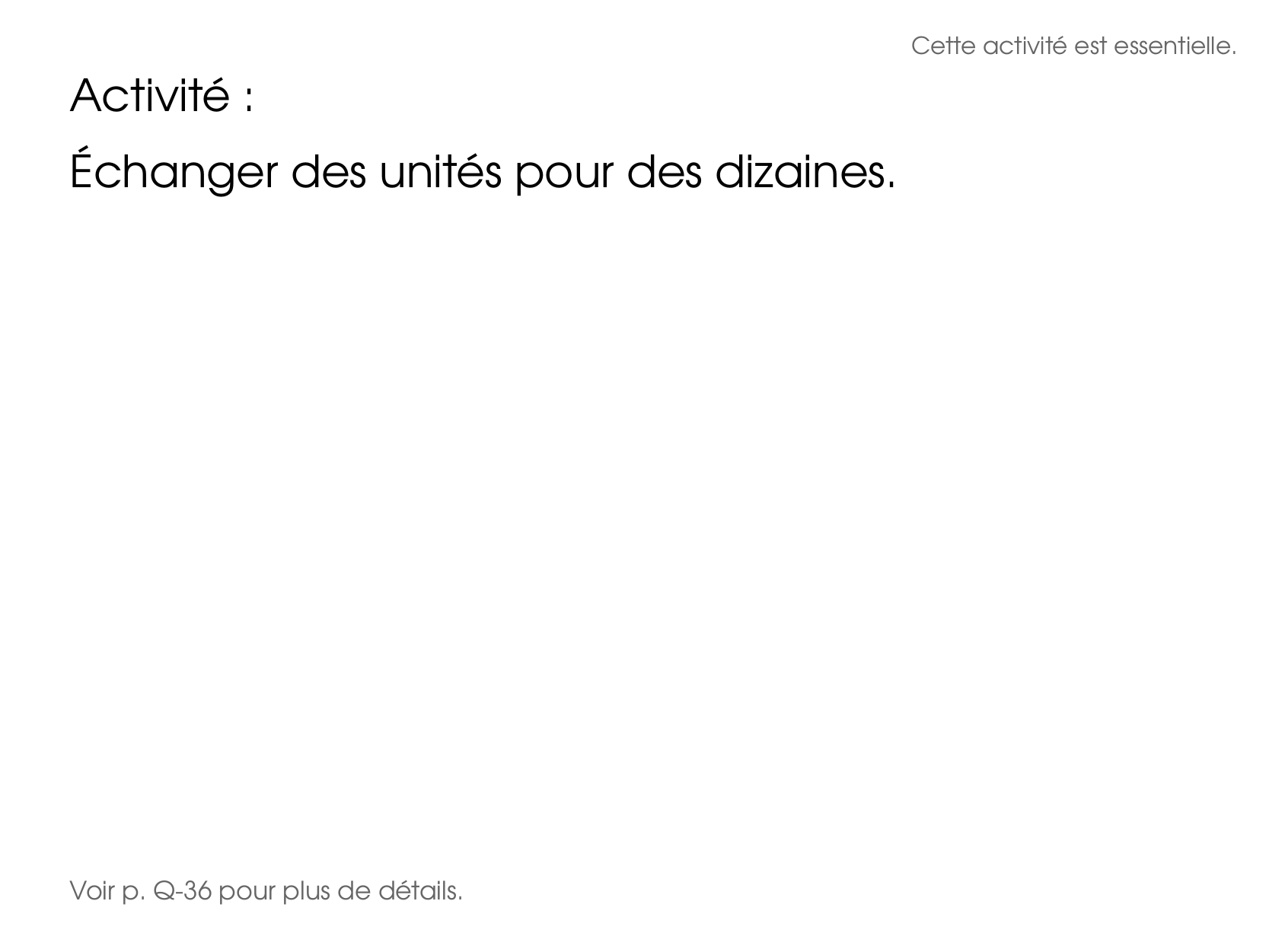

Cette activité est essentielle.
Activité :
Échanger des unités pour des dizaines.
Voir p. Q-36 pour plus de détails.